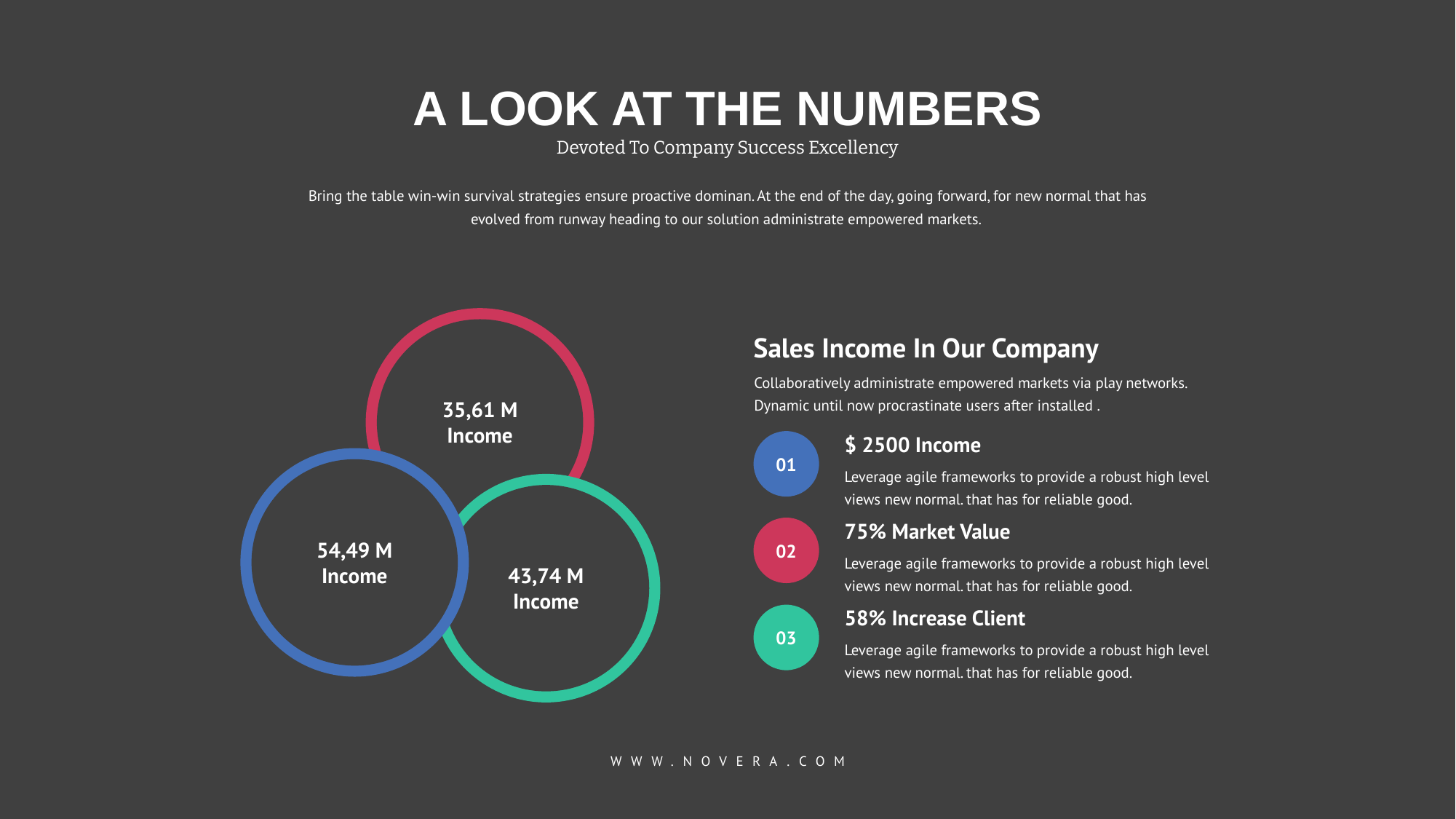

A LOOK AT THE NUMBERS
Devoted To Company Success Excellency
Bring the table win-win survival strategies ensure proactive dominan. At the end of the day, going forward, for new normal that has evolved from runway heading to our solution administrate empowered markets.

35,61 M
Income

54,49 M
Income

43,74 M
Income
Sales Income In Our Company
Collaboratively administrate empowered markets via play networks. Dynamic until now procrastinate users after installed .

01
$ 2500 Income
Leverage agile frameworks to provide a robust high level views new normal. that has for reliable good.

02
75% Market Value
Leverage agile frameworks to provide a robust high level views new normal. that has for reliable good.
58% Increase Client

03
Leverage agile frameworks to provide a robust high level views new normal. that has for reliable good.
WWW.NOVERA.COM